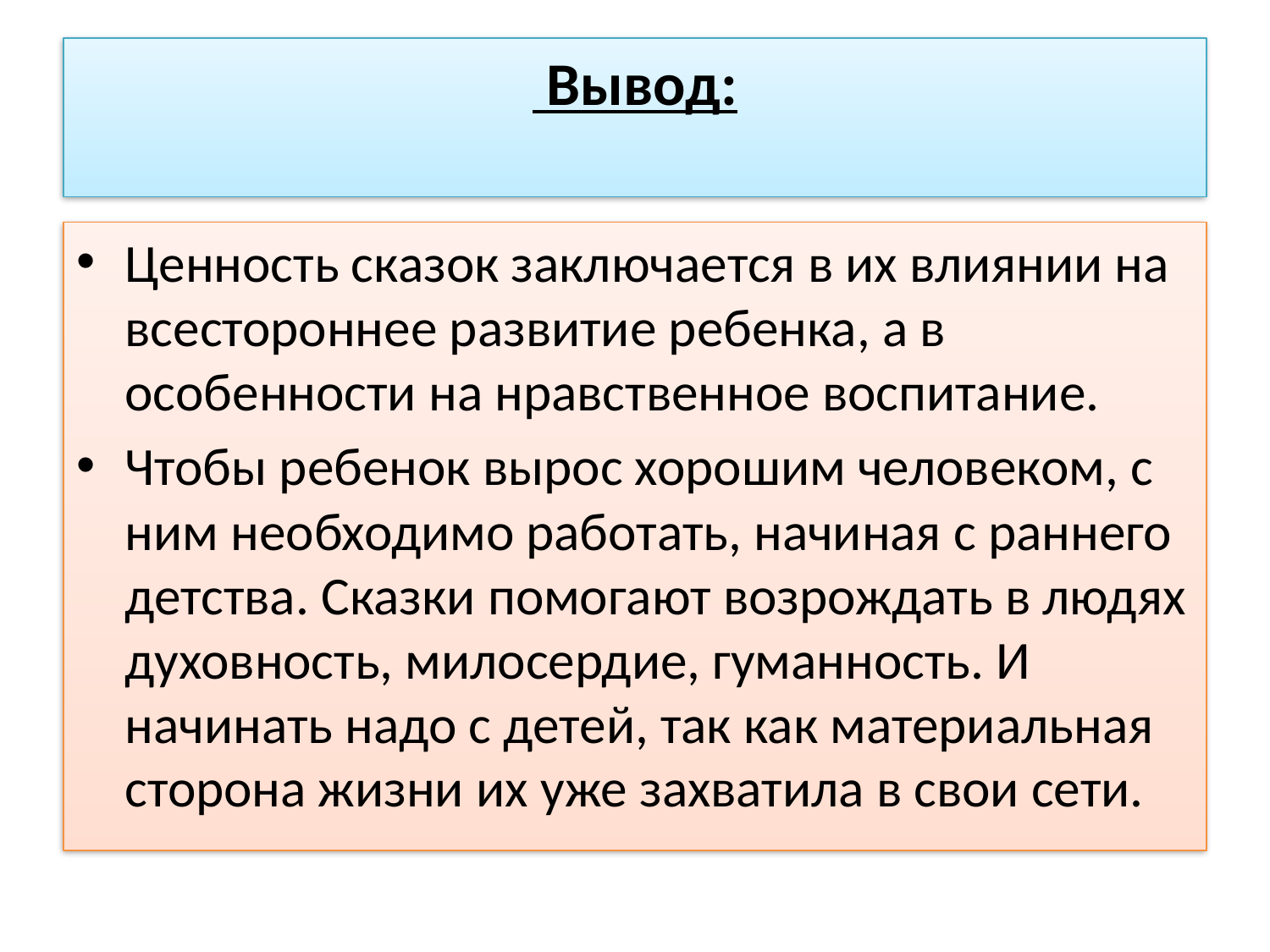

# Вывод:
Ценность сказок заключается в их влиянии на всестороннее развитие ребенка, а в особенности на нравственное воспитание.
Чтобы ребенок вырос хорошим человеком, с ним необходимо работать, начиная с раннего детства. Сказки помогают возрождать в людях духовность, милосердие, гуманность. И начинать надо с детей, так как материальная сторона жизни их уже захватила в свои сети.